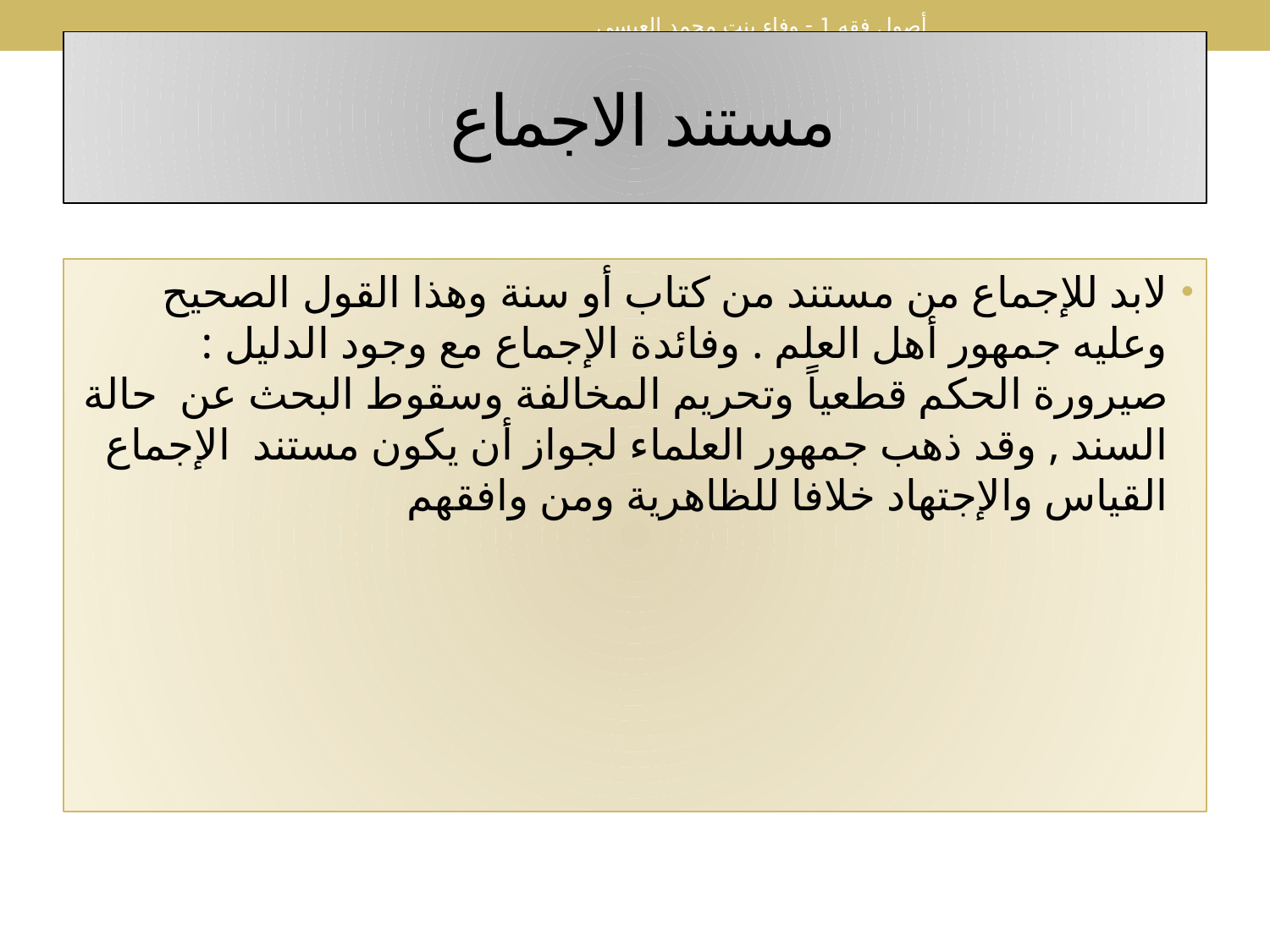

أصول فقه 1 - وفاء بنت محمد العيسى
# مستند الاجماع
لابد للإجماع من مستند من كتاب أو سنة وهذا القول الصحيح  وعليه جمهور أهل العلم . وفائدة الإجماع مع وجود الدليل :  صيرورة الحكم قطعياً وتحريم المخالفة وسقوط البحث عن  حالة السند , وقد ذهب جمهور العلماء لجواز أن يكون مستند  الإجماع القياس والإجتهاد خلافا للظاهرية ومن وافقهم